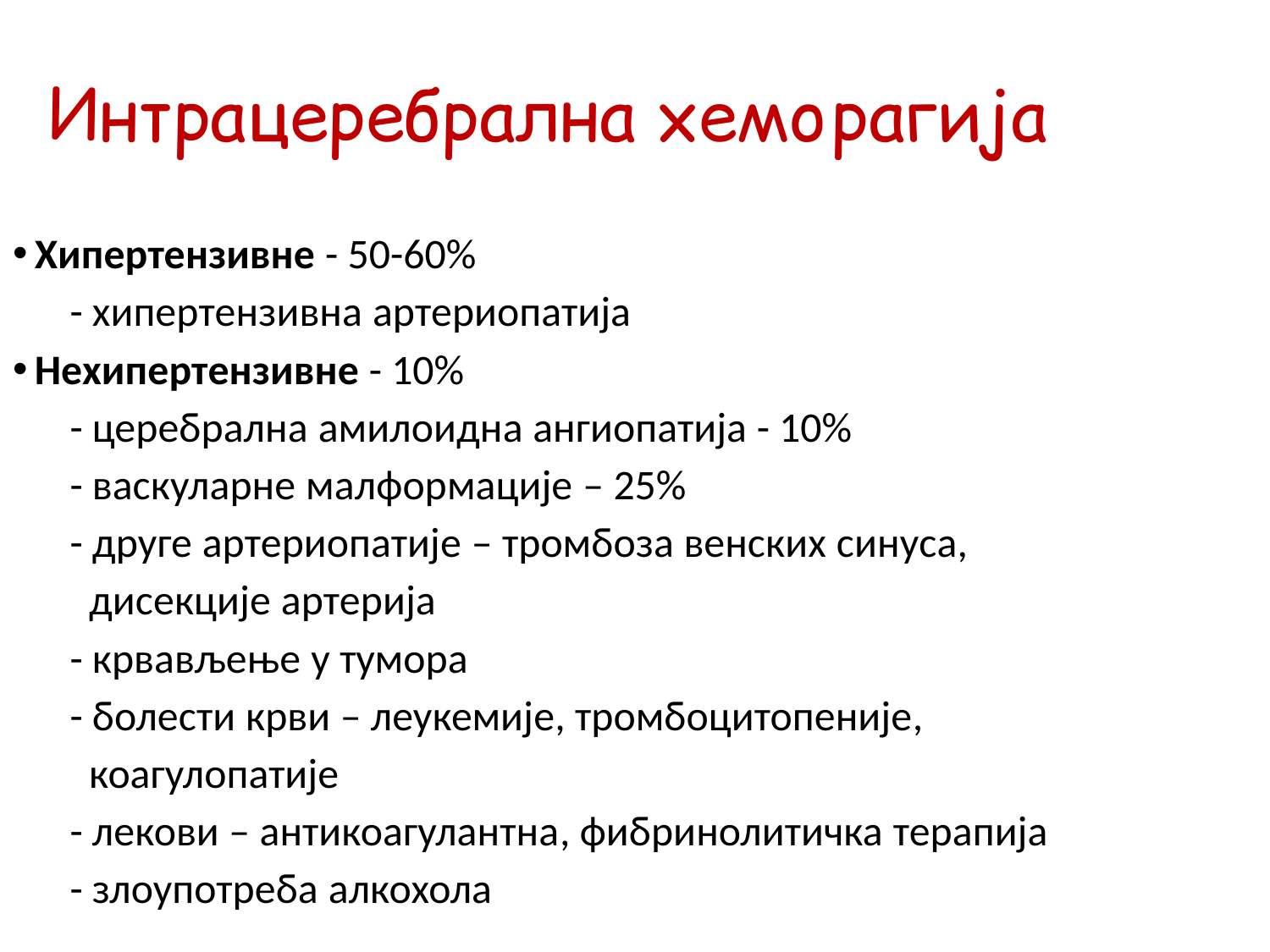

# Интрацеребрална хеморагија
Хипертензивне - 50-60%
      - хипертензивна артериопатија
Нехипертензивне - 10%
      - церебрална амилоидна ангиопатија - 10%
      - васкуларне малформације – 25%
      - друге артериопатије – тромбоза венских синуса,
        дисекције артерија
      - крвављење у тумора
      - болести крви – леукемије, тромбоцитопеније,
        коагулопатије
      - лекови – антикоагулантна, фибринолитичка терапија
      - злоупотреба алкохола